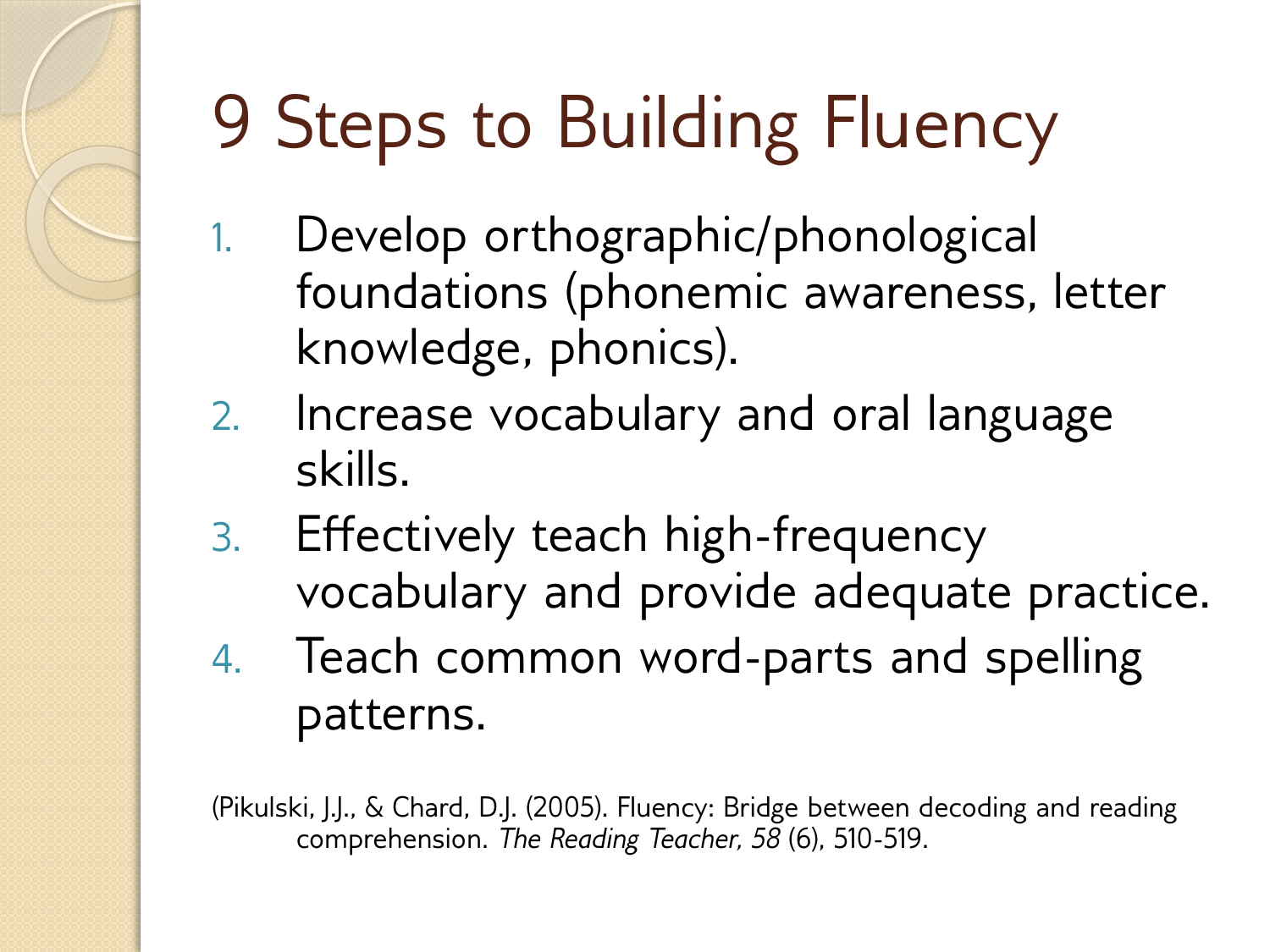

# 9 Steps to Building Fluency
Develop orthographic/phonological foundations (phonemic awareness, letter knowledge, phonics).
Increase vocabulary and oral language skills.
Effectively teach high-frequency vocabulary and provide adequate practice.
Teach common word-parts and spelling patterns.

(Pikulski, J.J., & Chard, D.J. (2005). Fluency: Bridge between decoding and reading comprehension. The Reading Teacher, 58 (6), 510-519.